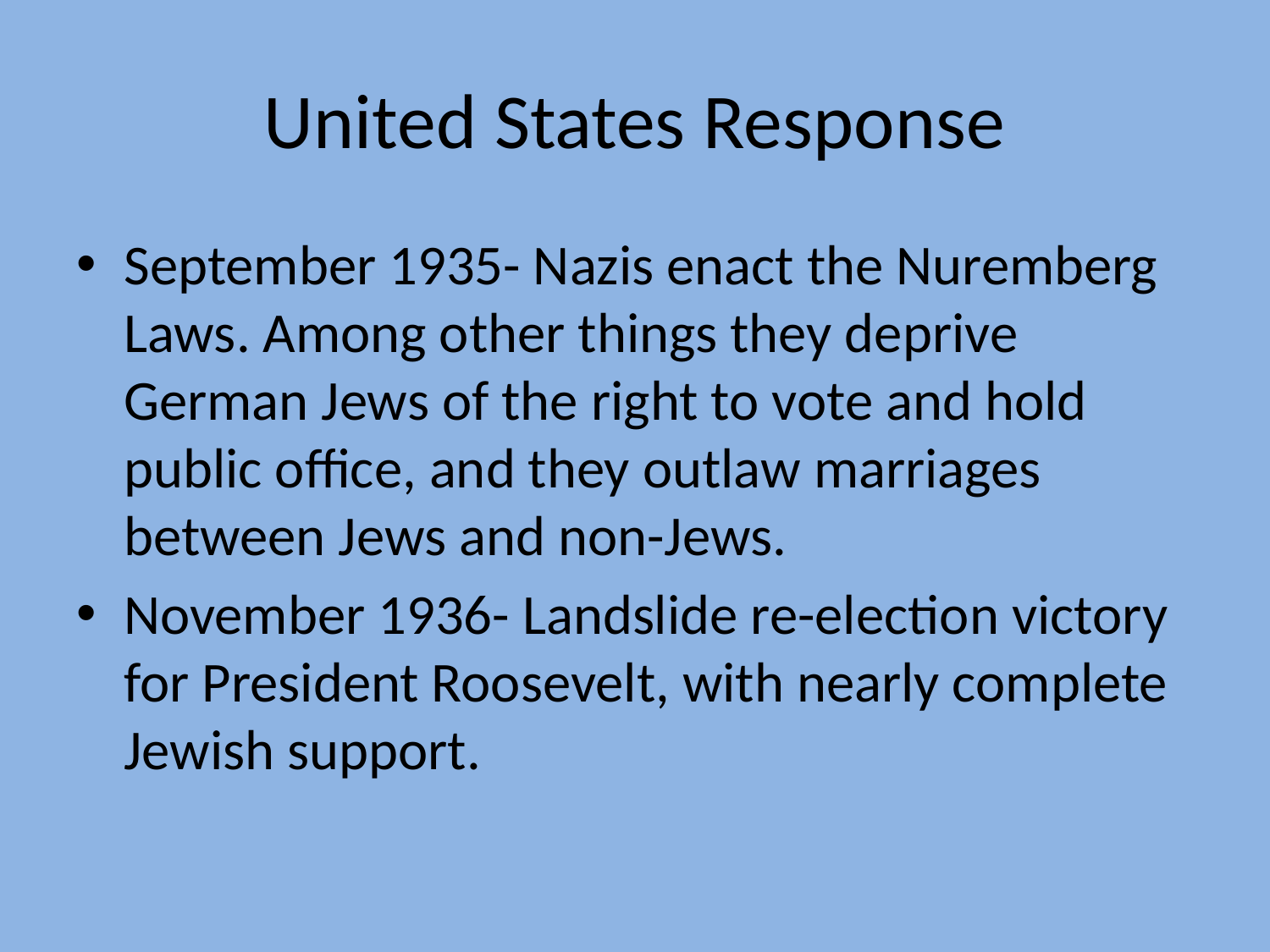

# United States Response
September 1935- Nazis enact the Nuremberg Laws. Among other things they deprive German Jews of the right to vote and hold public office, and they outlaw marriages between Jews and non-Jews.
November 1936- Landslide re-election victory for President Roosevelt, with nearly complete Jewish support.